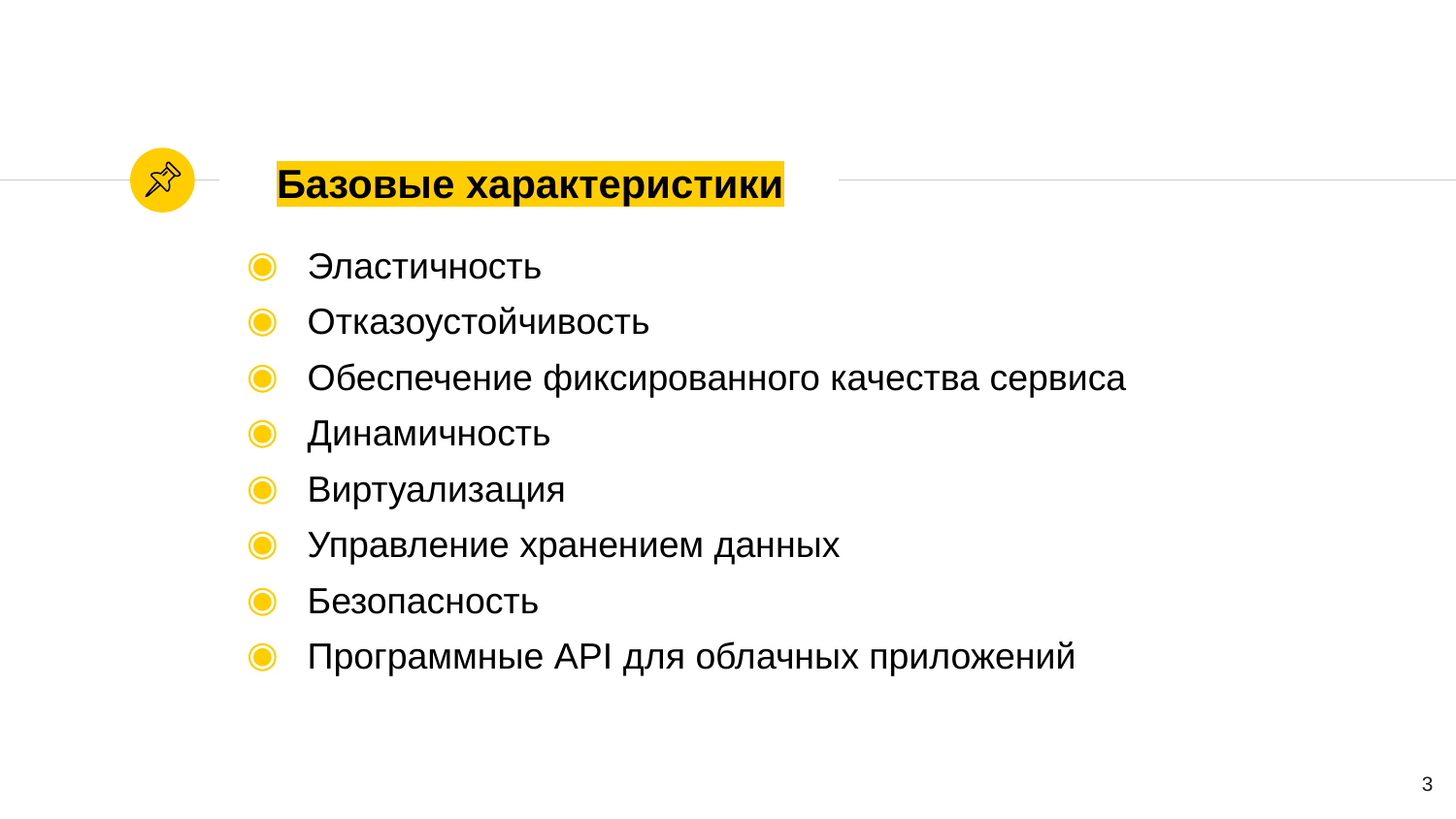

# Базовые характеристики

Эластичность
Отказоустойчивость
Обеспечение фиксированного качества сервиса
Динамичность
Виртуализация
Управление хранением данных
Безопасность
Программные API для облачных приложений
3